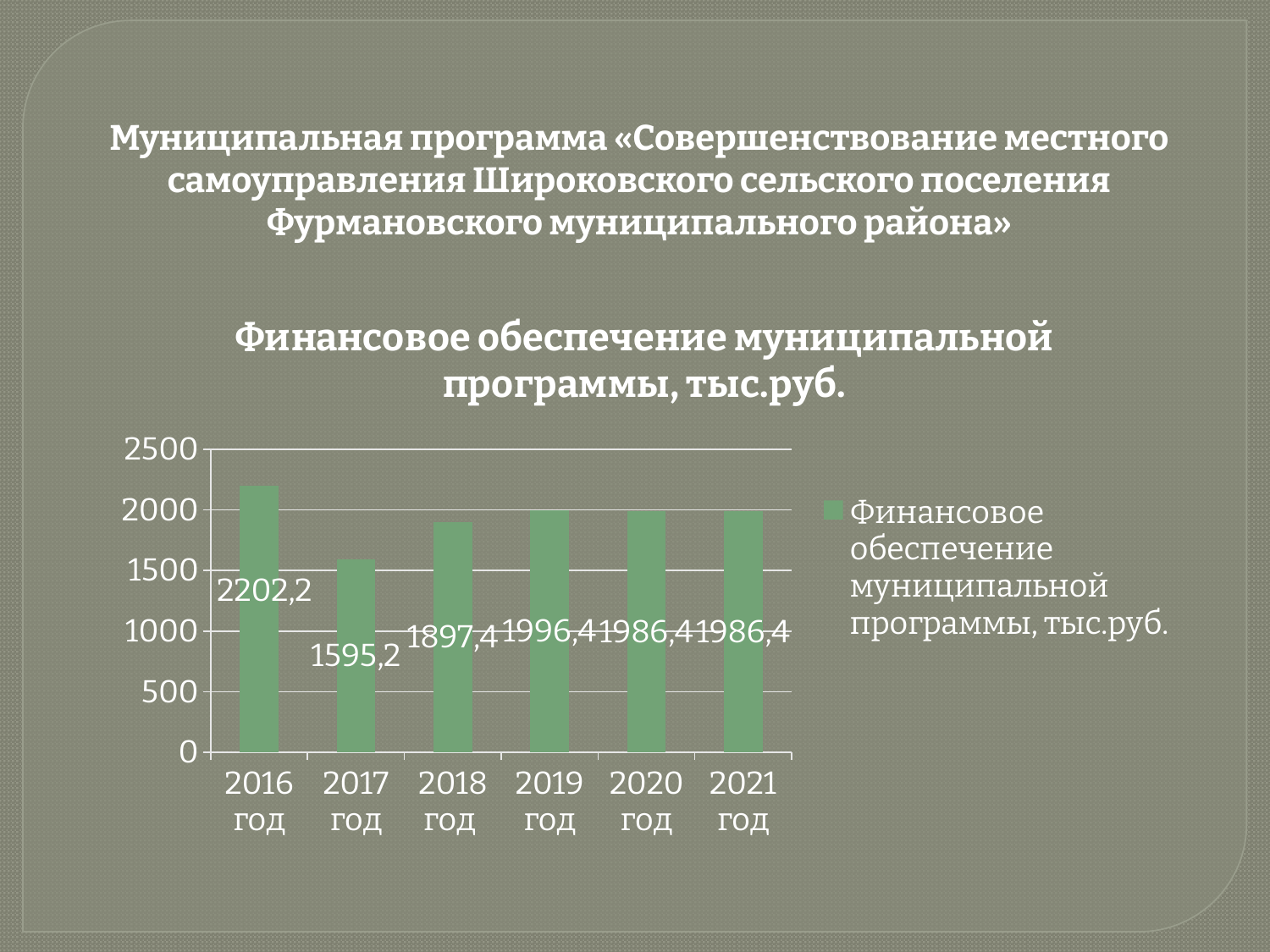

Муниципальная программа «Совершенствование местного
самоуправления Широковского сельского поселения
Фурмановского муниципального района»

### Chart:

| Category | Финансовое обеспечение муниципальной программы, тыс.руб. |
|---|---|
| 2016 год | 2202.2 |
| 2017 год | 1595.2 |
| 2018 год  | 1897.4 |
| 2019 год | 1996.4 |
| 2020 год | 1986.4 |
| 2021 год | 1986.4 |